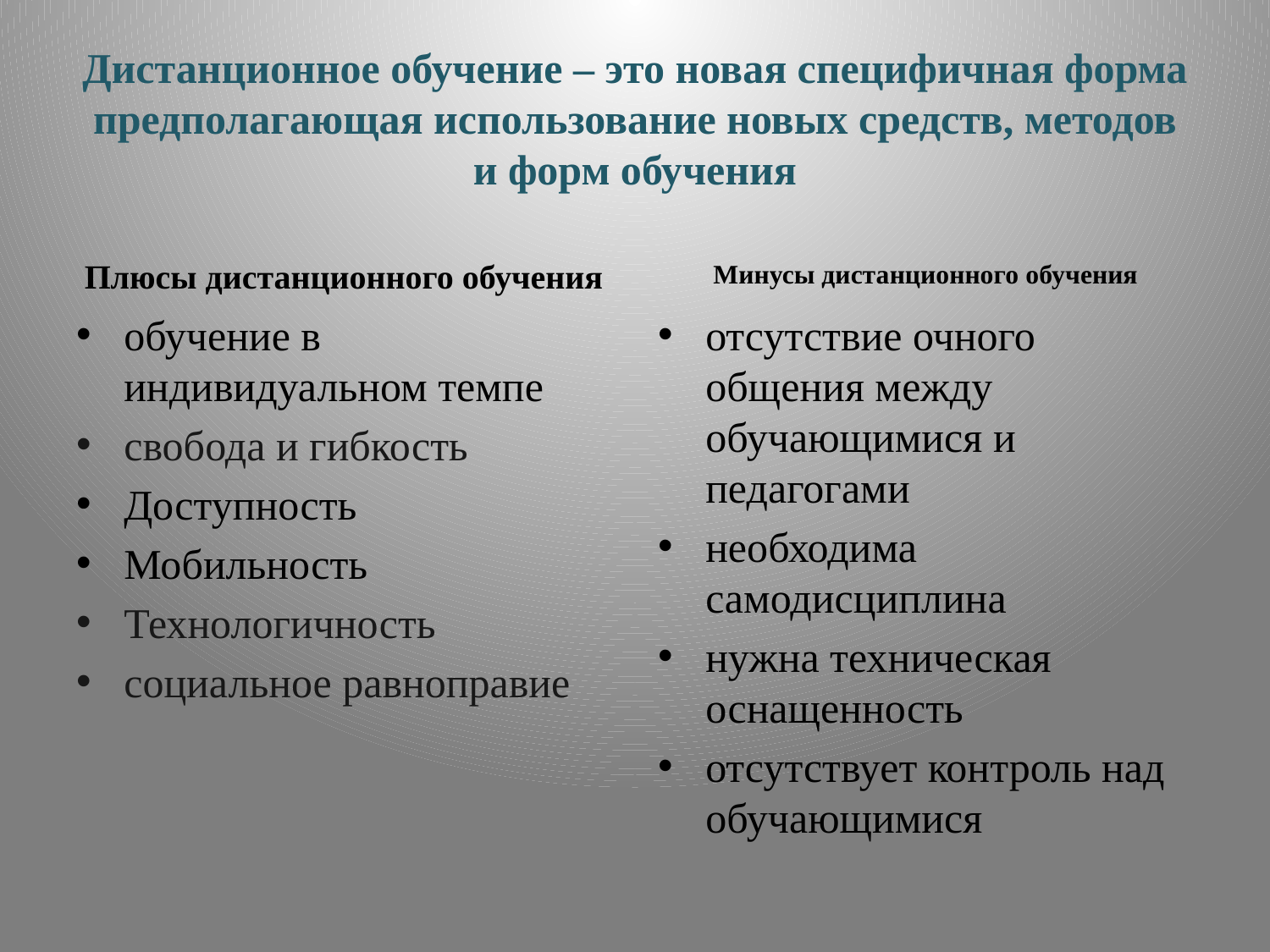

# Дистанционное обучение – это новая специфичная форма предполагающая использование новых средств, методов и форм обучения
Плюсы дистанционного обучения

Минусы дистанционного обучения

обучение в индивидуальном темпе
свобода и гибкость
Доступность
Мобильность
Технологичность
социальное равноправие
отсутствие очного общения между обучающимися и педагогами
необходима самодисциплина
нужна техническая оснащенность
отсутствует контроль над обучающимися